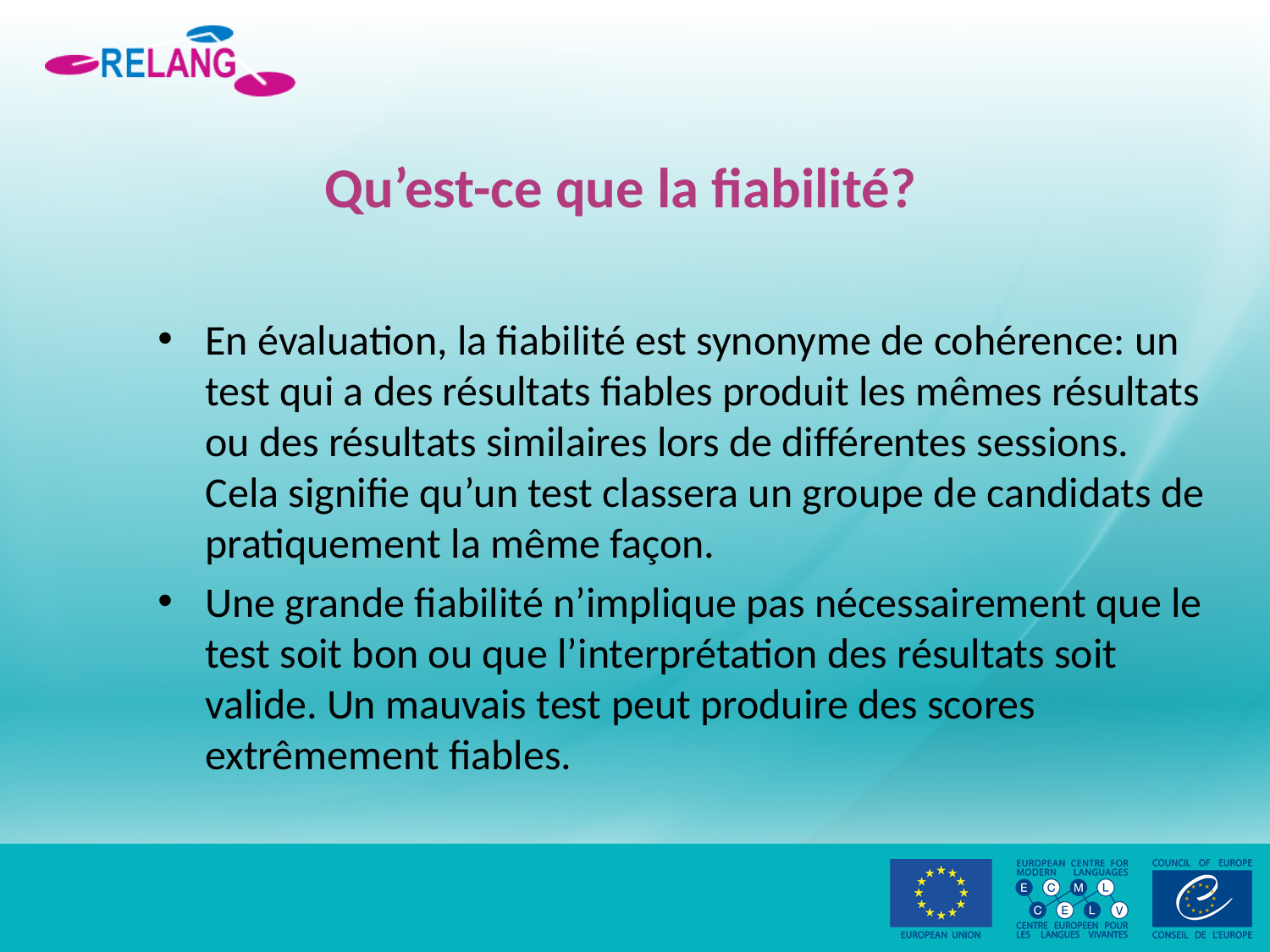

# Qu’est-ce que la fiabilité?
En évaluation, la fiabilité est synonyme de cohérence: un test qui a des résultats fiables produit les mêmes résultats ou des résultats similaires lors de différentes sessions. Cela signifie qu’un test classera un groupe de candidats de pratiquement la même façon.
Une grande fiabilité n’implique pas nécessairement que le test soit bon ou que l’interprétation des résultats soit valide. Un mauvais test peut produire des scores extrêmement fiables.